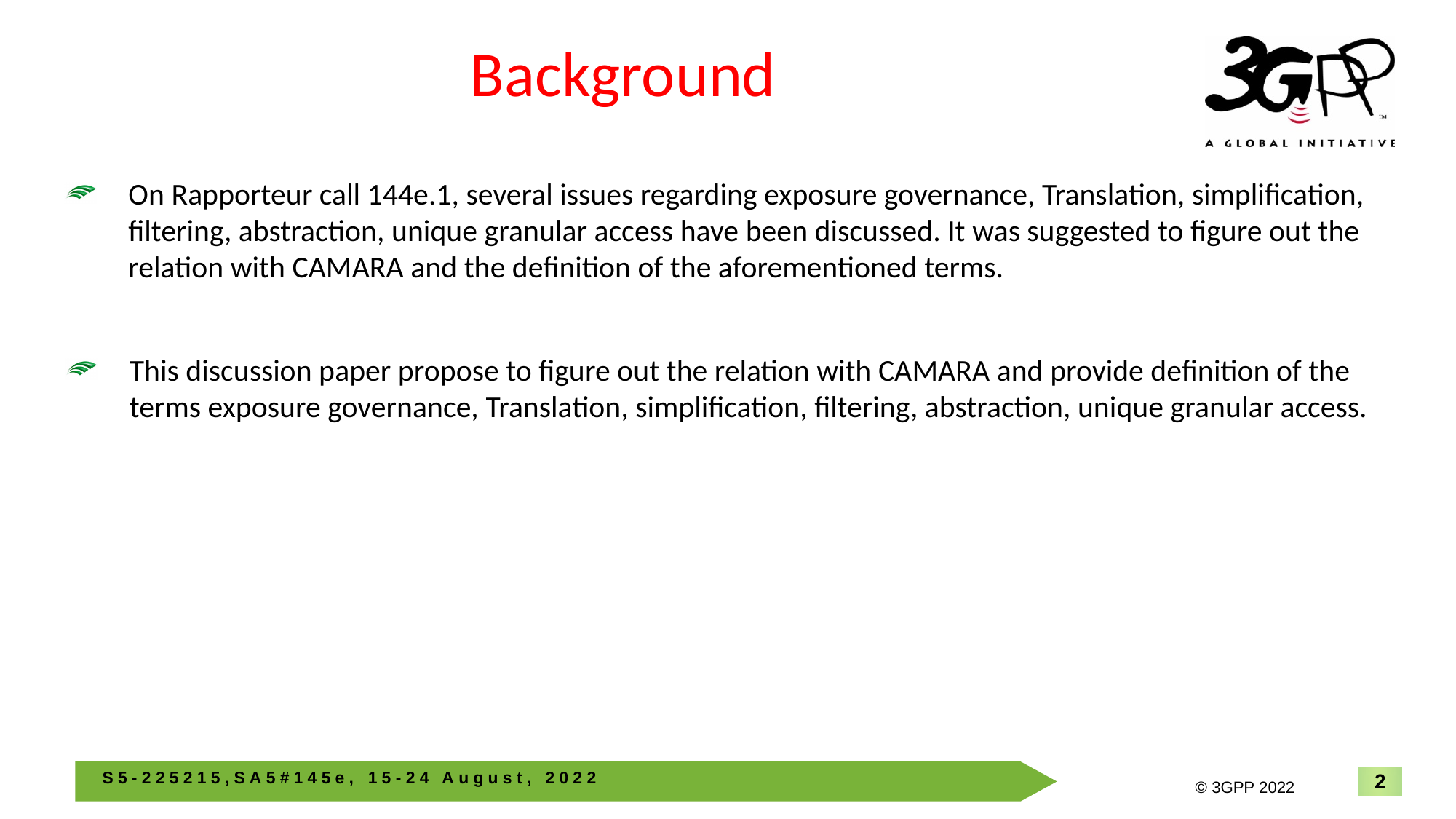

# Background
On Rapporteur call 144e.1, several issues regarding exposure governance, Translation, simplification, filtering, abstraction, unique granular access have been discussed. It was suggested to figure out the relation with CAMARA and the definition of the aforementioned terms.
This discussion paper propose to figure out the relation with CAMARA and provide definition of the terms exposure governance, Translation, simplification, filtering, abstraction, unique granular access.